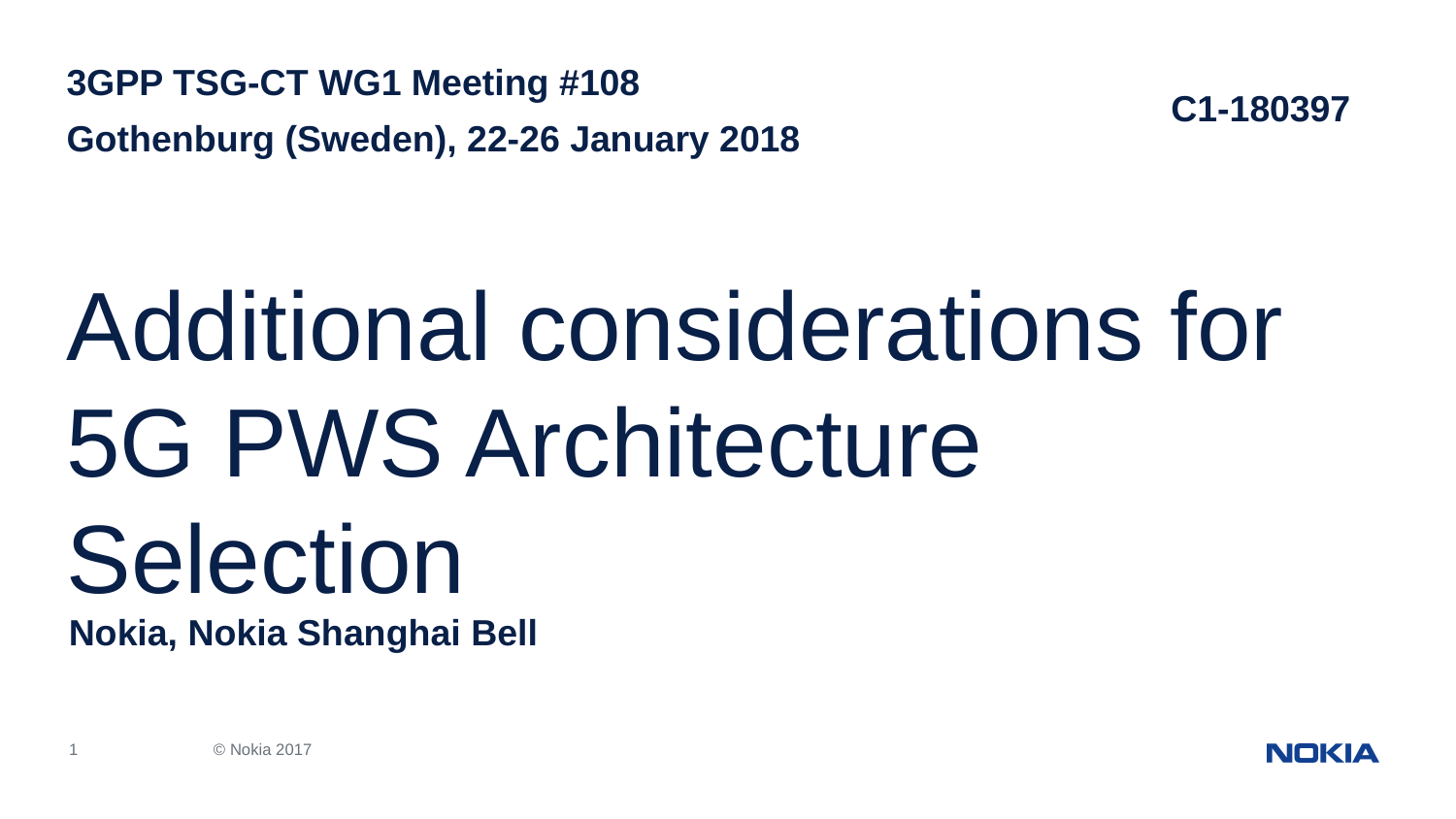

3GPP TSG-CT WG1 Meeting #108
Gothenburg (Sweden), 22-26 January 2018
# C1-180397
Additional considerations for 5G PWS Architecture Selection

Nokia, Nokia Shanghai Bell
<Change information classification in footer>